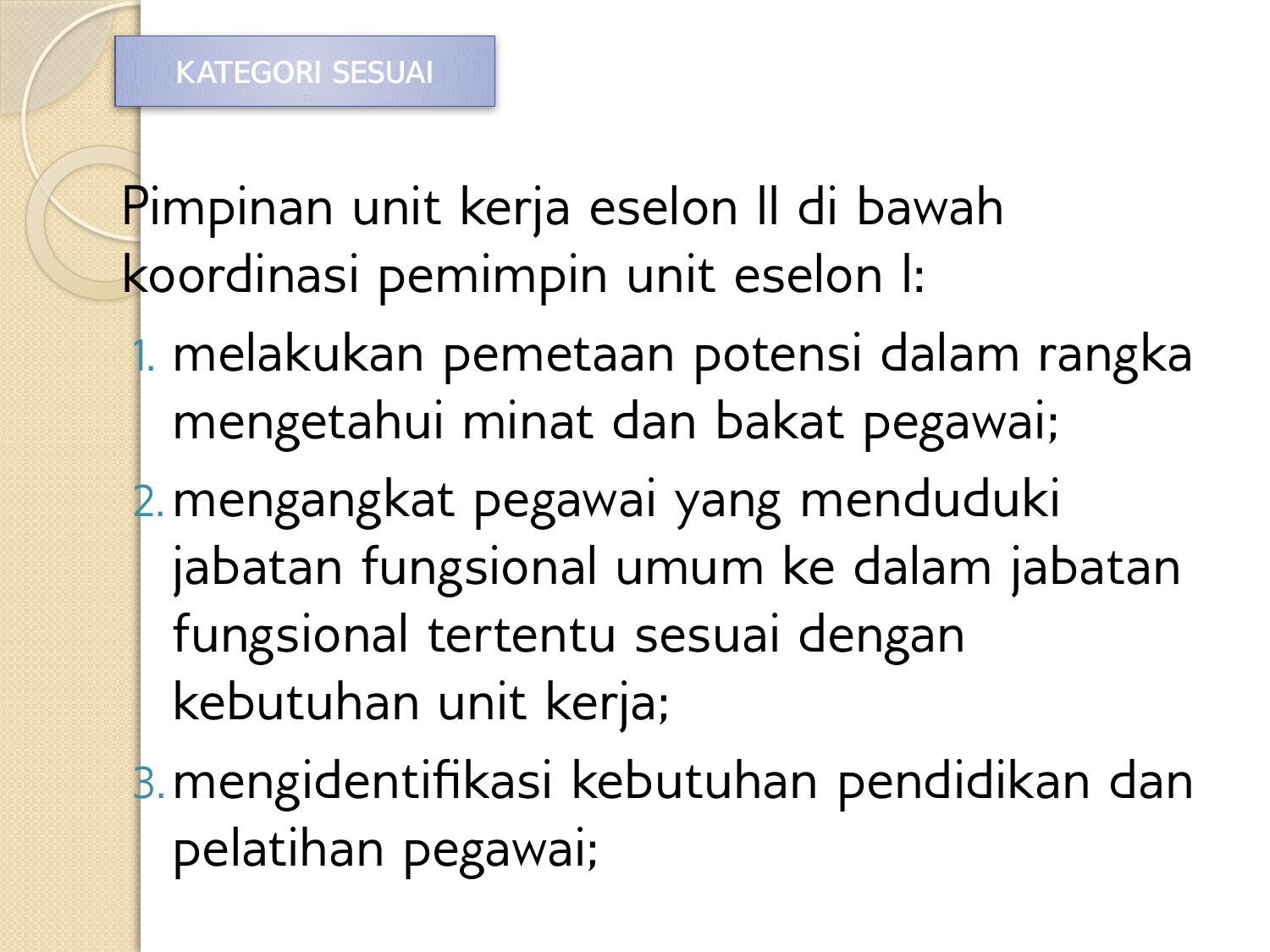

KATEGORI SESUAI
Pimpinan unit kerja eselon II di bawah koordinasi pemimpin unit eselon I:
melakukan pemetaan potensi dalam rangka mengetahui minat dan bakat pegawai;
mengangkat pegawai yang menduduki jabatan fungsional umum ke dalam jabatan fungsional tertentu sesuai dengan kebutuhan unit kerja;
mengidentifikasi kebutuhan pendidikan dan pelatihan pegawai;